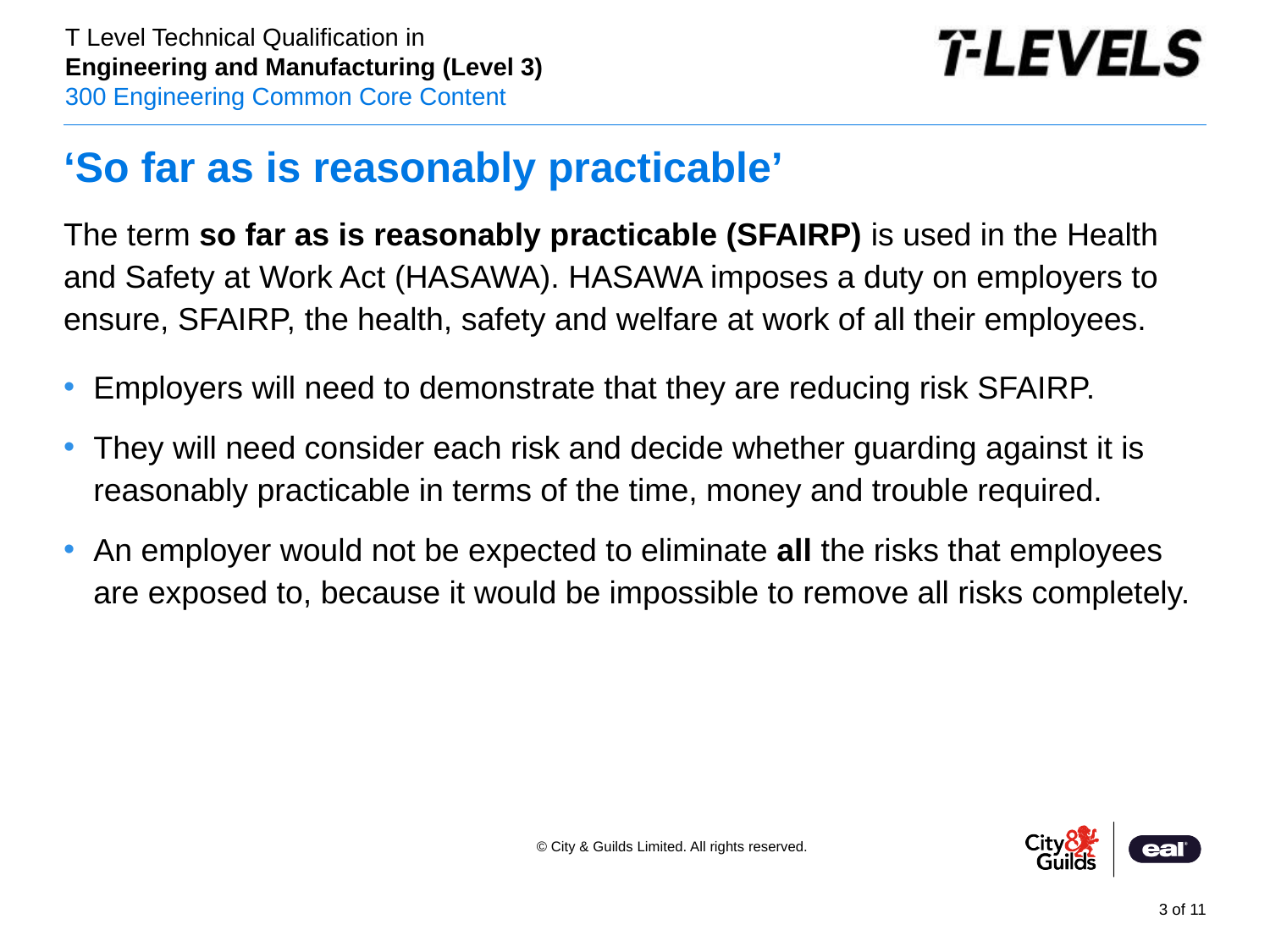

# ‘So far as is reasonably practicable’
The term so far as is reasonably practicable (SFAIRP) is used in the Health and Safety at Work Act (HASAWA). HASAWA imposes a duty on employers to ensure, SFAIRP, the health, safety and welfare at work of all their employees.
Employers will need to demonstrate that they are reducing risk SFAIRP.
They will need consider each risk and decide whether guarding against it is reasonably practicable in terms of the time, money and trouble required.
An employer would not be expected to eliminate all the risks that employees are exposed to, because it would be impossible to remove all risks completely.